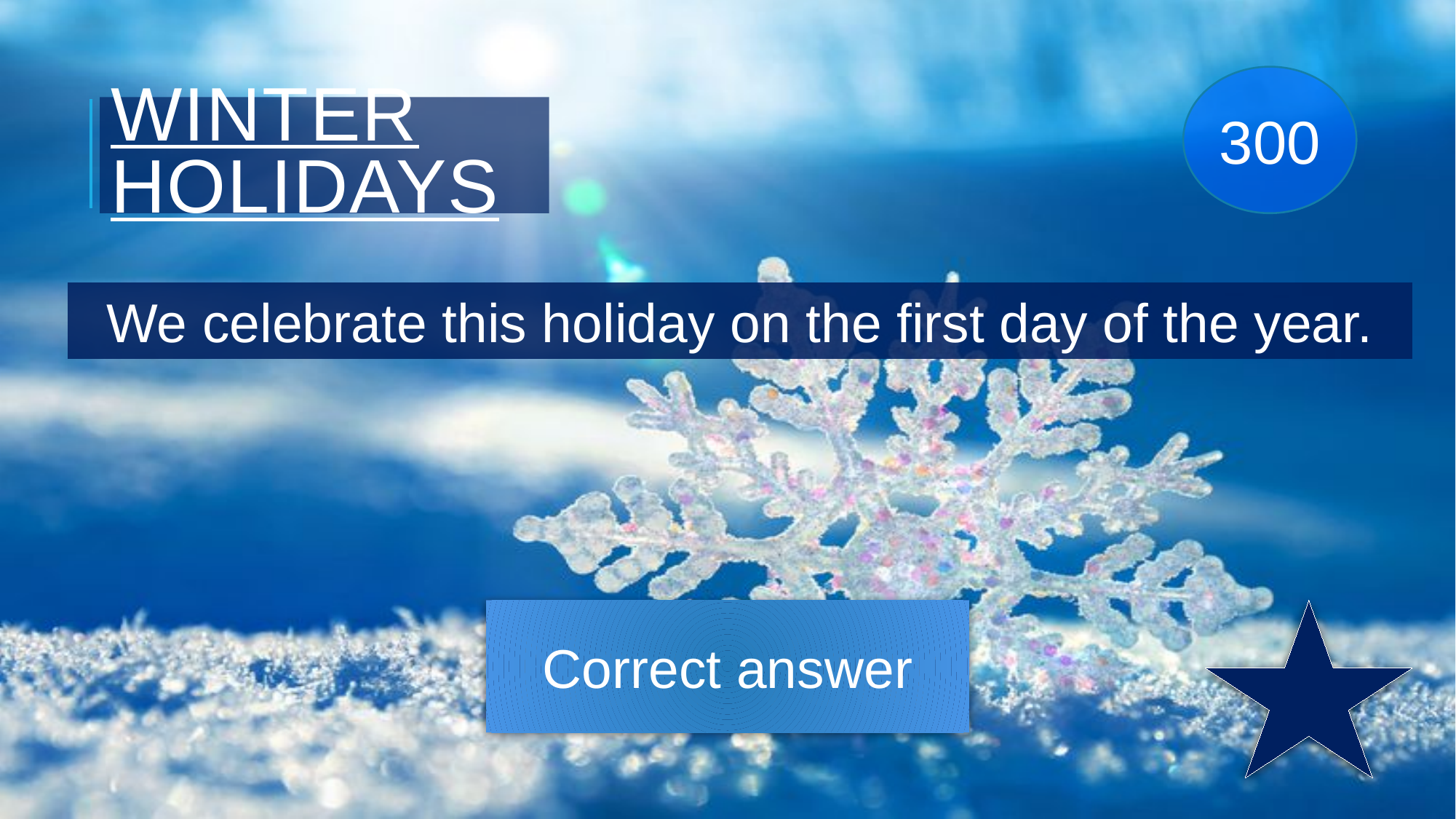

300
# Winter holidays
We celebrate this holiday on the first day of the year.
New Year
Correct answer